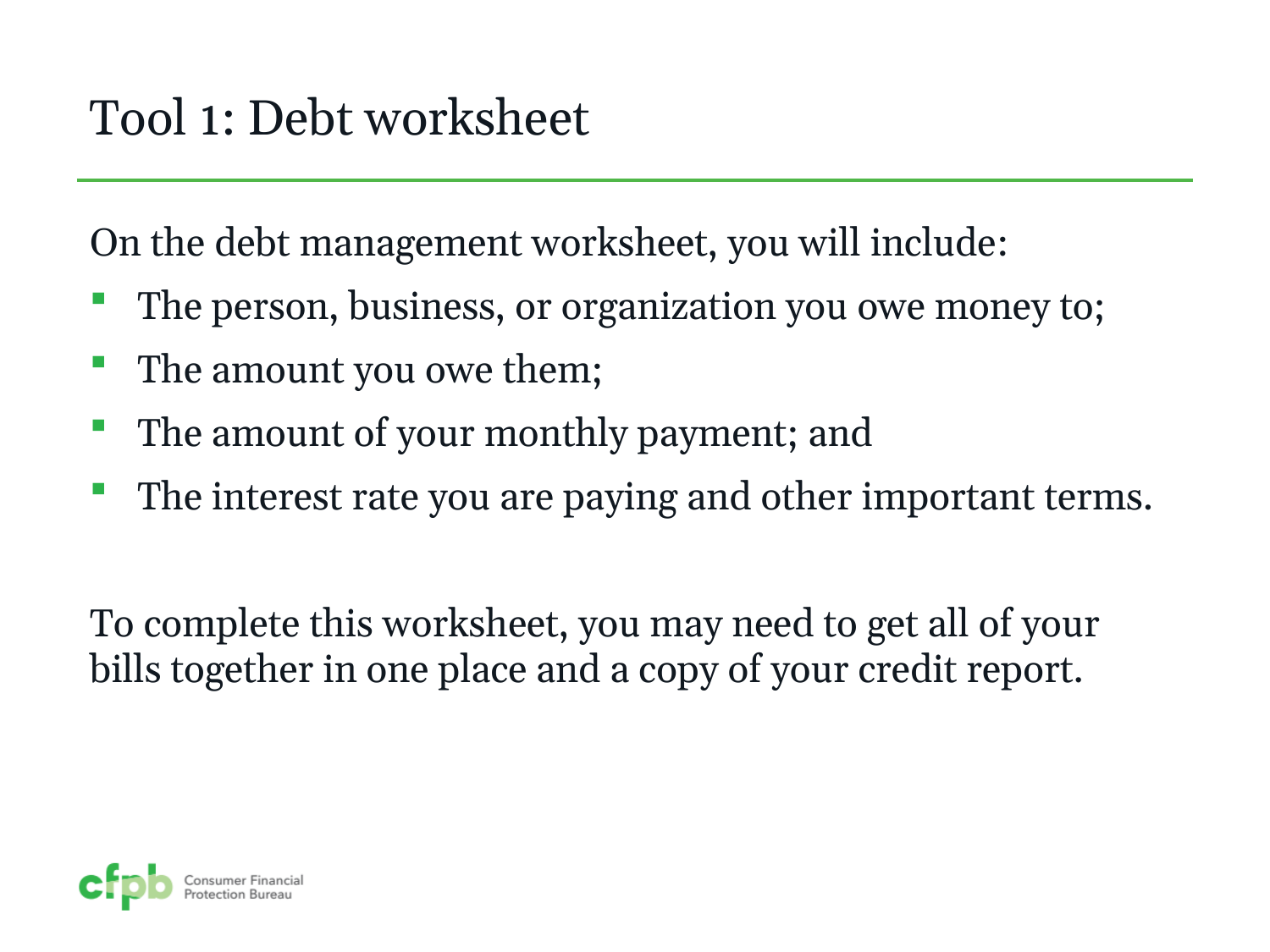

# Tool 1: Debt worksheet
On the debt management worksheet, you will include:
The person, business, or organization you owe money to;
The amount you owe them;
The amount of your monthly payment; and
The interest rate you are paying and other important terms.

To complete this worksheet, you may need to get all of your bills together in one place and a copy of your credit report.